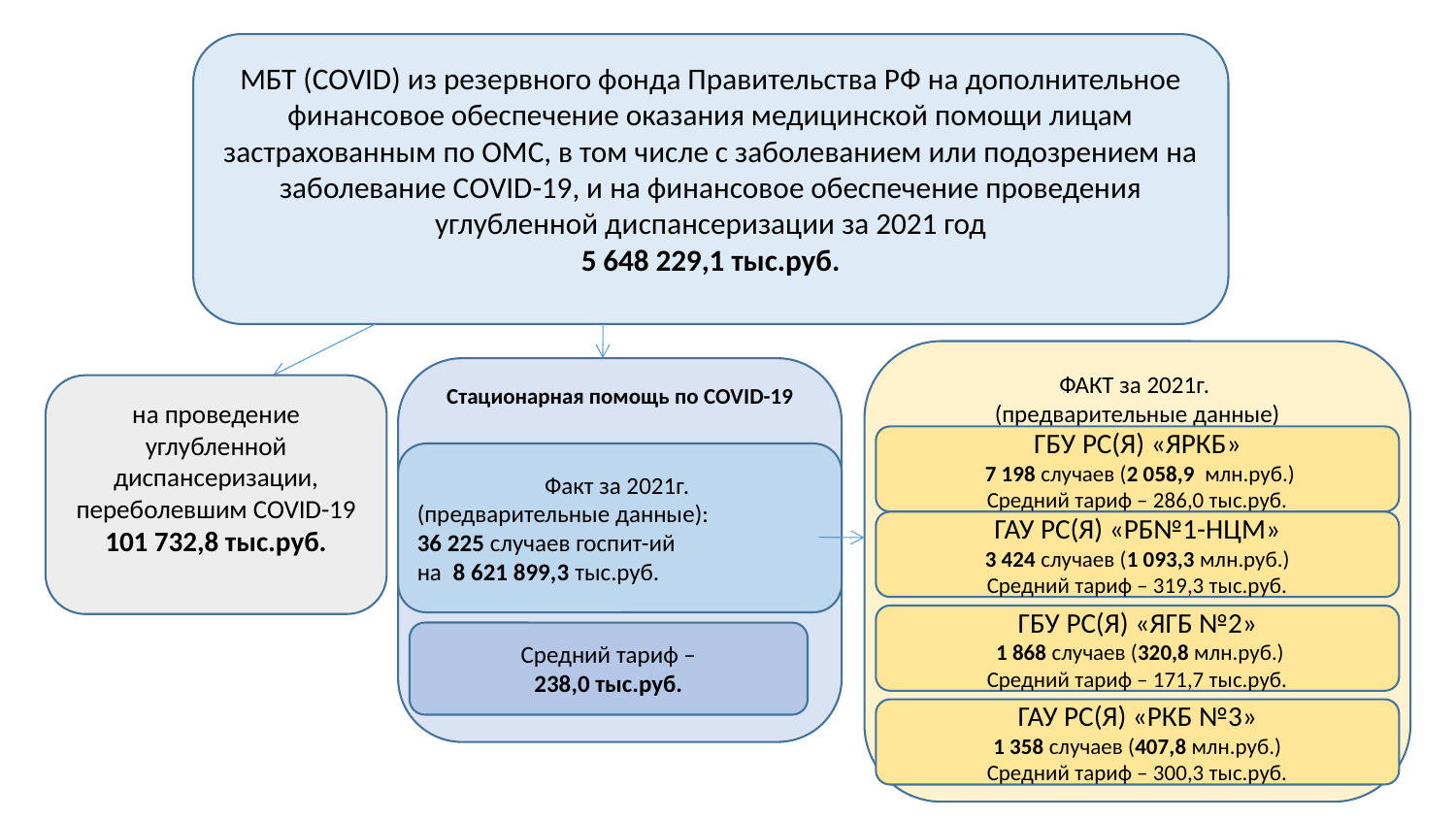

МБТ (COVID) из резервного фонда Правительства РФ на дополнительное финансовое обеспечение оказания медицинской помощи лицам застрахованным по ОМС, в том числе с заболеванием или подозрением на заболевание COVID-19, и на финансовое обеспечение проведения углубленной диспансеризации за 2021 год
5 648 229,1 тыс.руб.

ФАКТ за 2021г.
(предварительные данные)

Стационарная помощь по COVID-19

на проведение углубленной диспансеризации, переболевшим COVID-19
101 732,8 тыс.руб.

ГБУ РС(Я) «ЯРКБ»
 7 198 случаев (2 058,9  млн.руб.)
Средний тариф – 286,0 тыс.руб.
Факт за 2021г.
(предварительные данные):
36 225 случаев госпит-ий
на  8 621 899,3 тыс.руб.
ГАУ РС(Я) «РБ№1-НЦМ»
3 424 случаев (1 093,3 млн.руб.)
Средний тариф – 319,3 тыс.руб.
ГБУ РС(Я) «ЯГБ №2»
 1 868 случаев (320,8 млн.руб.)
Средний тариф – 171,7 тыс.руб.
Средний тариф –
238,0 тыс.руб.
ГАУ РС(Я) «РКБ №3»
1 358 случаев (407,8 млн.руб.)
Средний тариф – 300,3 тыс.руб.